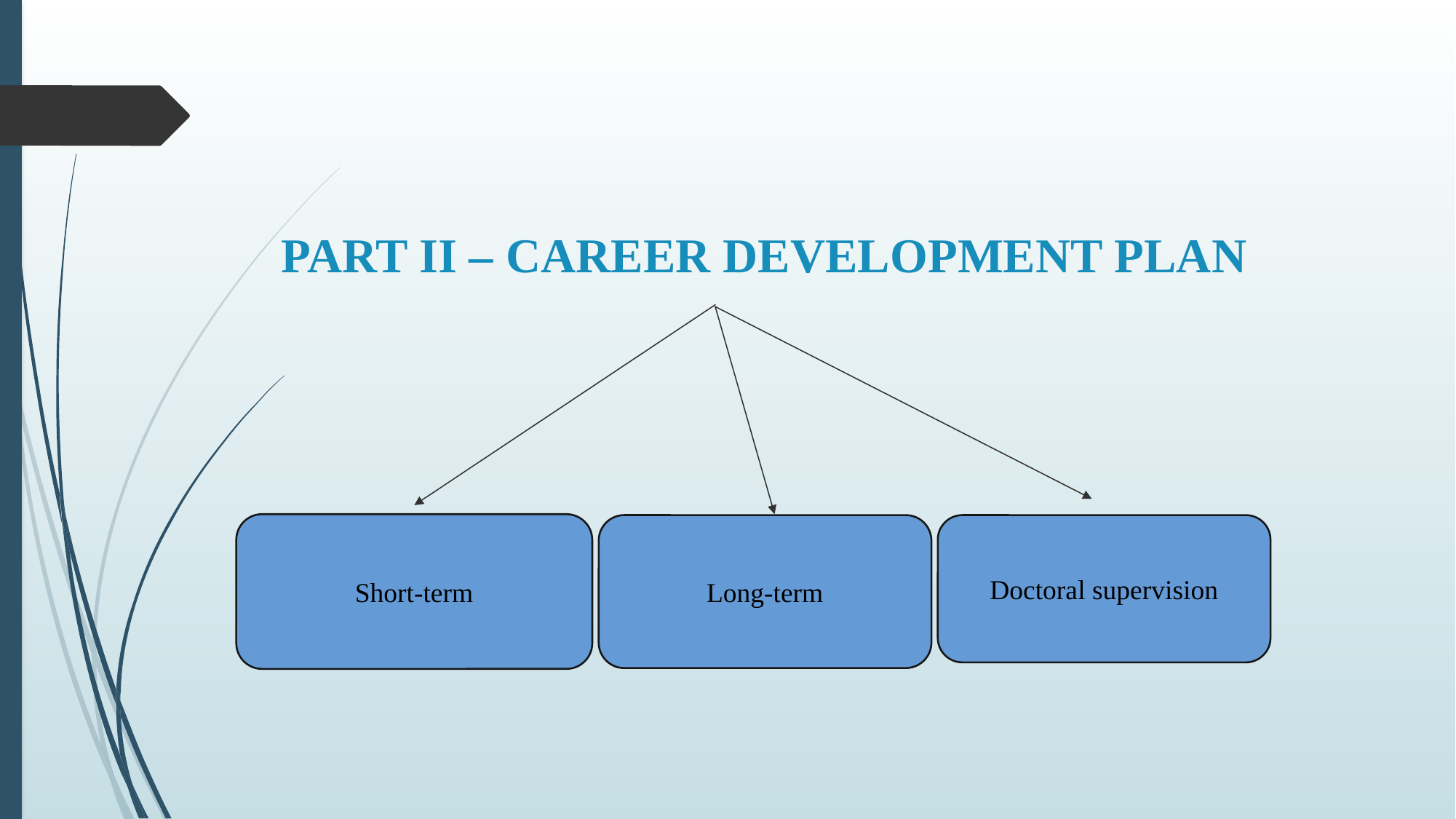

# PART II – CAREER DEVELOPMENT PLAN
Short-term
Long-term
Doctoral supervision